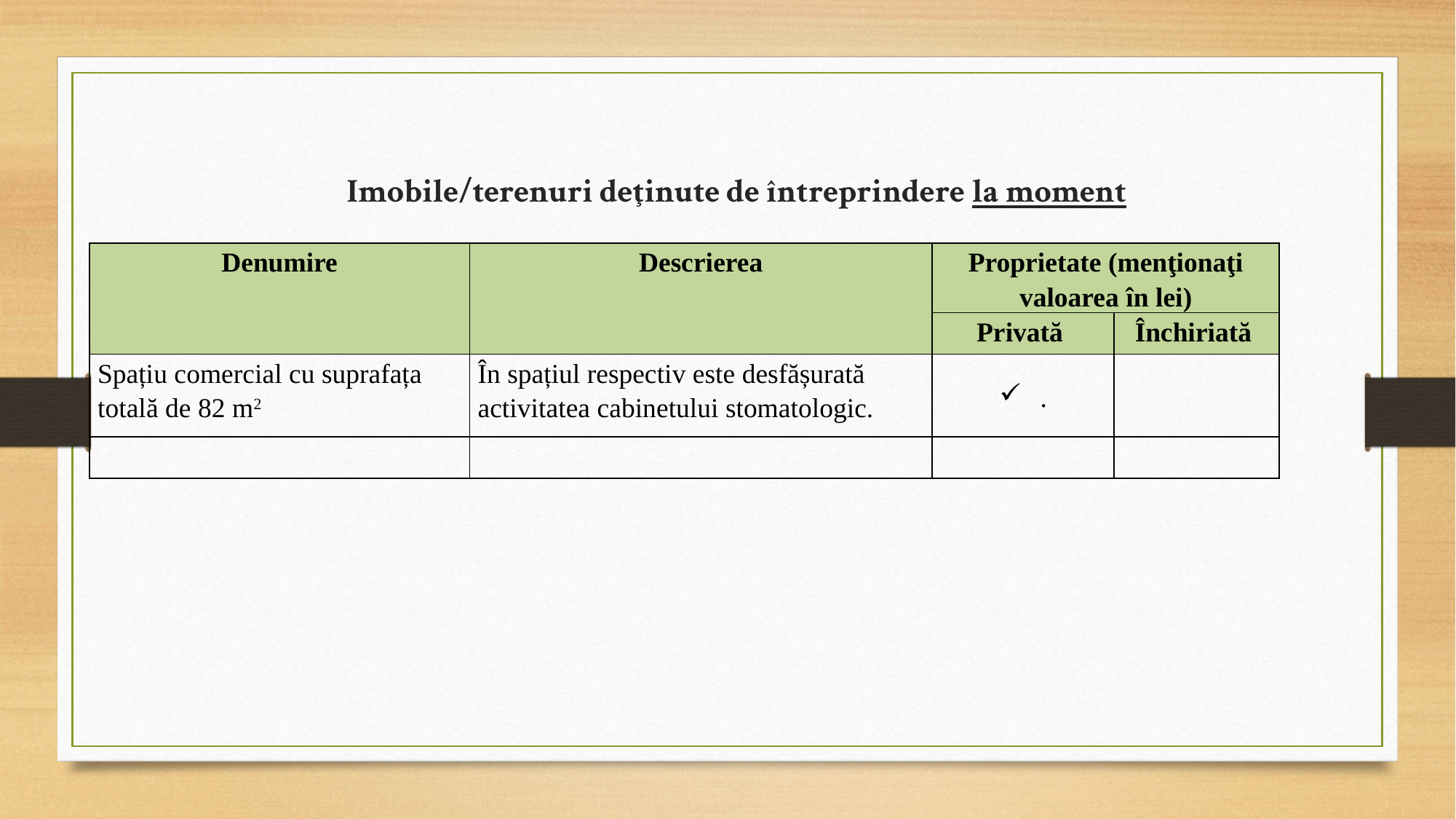

# Imobile/terenuri deţinute de întreprindere la moment
| Denumire | Descrierea | Proprietate (menţionaţi valoarea în lei) |  |
| --- | --- | --- | --- |
|  |  | Privată | Închiriată |
| Spațiu comercial cu suprafața totală de 82 m2 | În spațiul respectiv este desfășurată activitatea cabinetului stomatologic. | . |  |
|  |  |  |  |